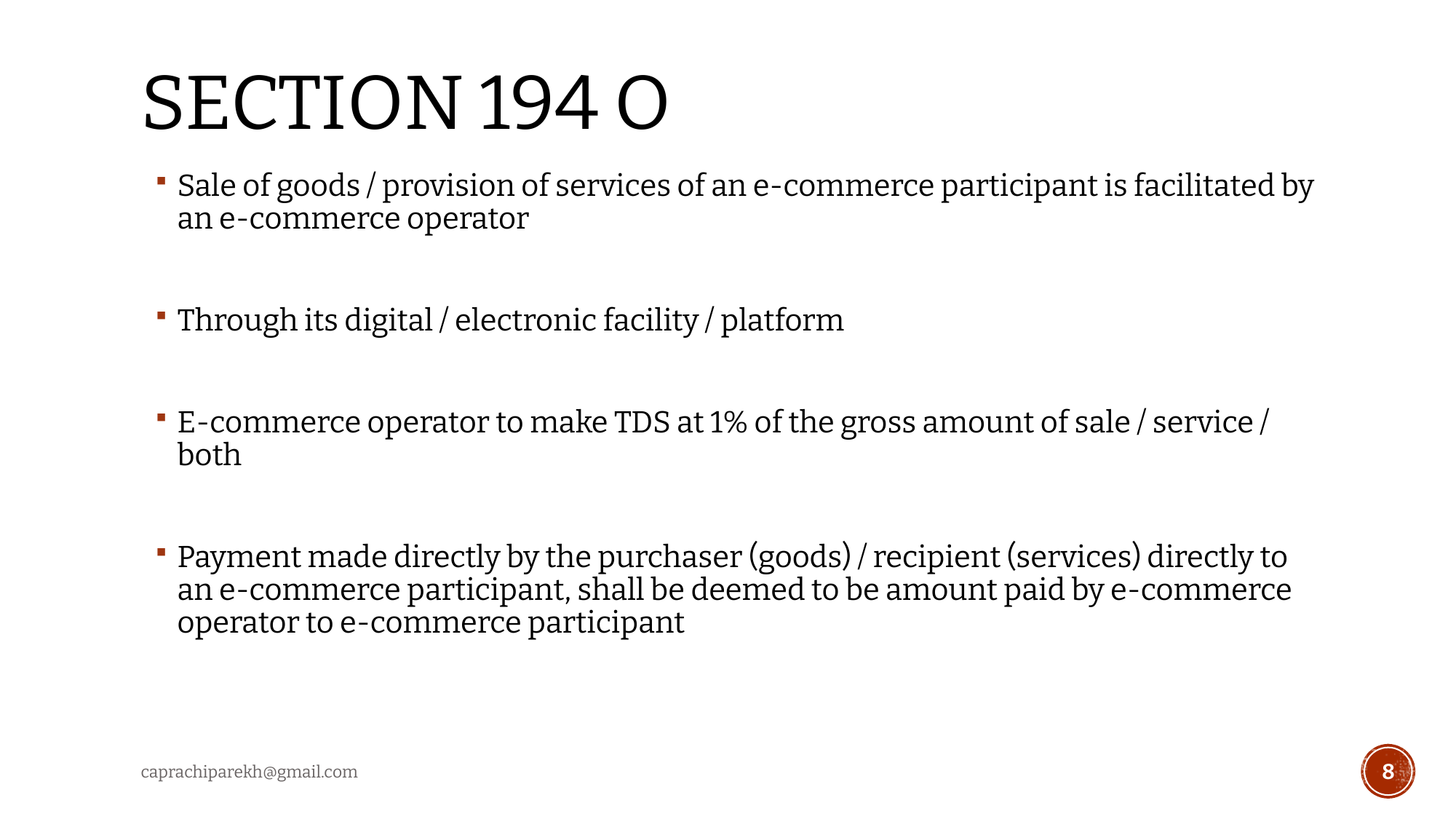

# Section 194 O
Sale of goods / provision of services of an e-commerce participant is facilitated by an e-commerce operator

Through its digital / electronic facility / platform

E-commerce operator to make TDS at 1% of the gross amount of sale / service / both

Payment made directly by the purchaser (goods) / recipient (services) directly to an e-commerce participant, shall be deemed to be amount paid by e-commerce operator to e-commerce participant
caprachiparekh@gmail.com
8